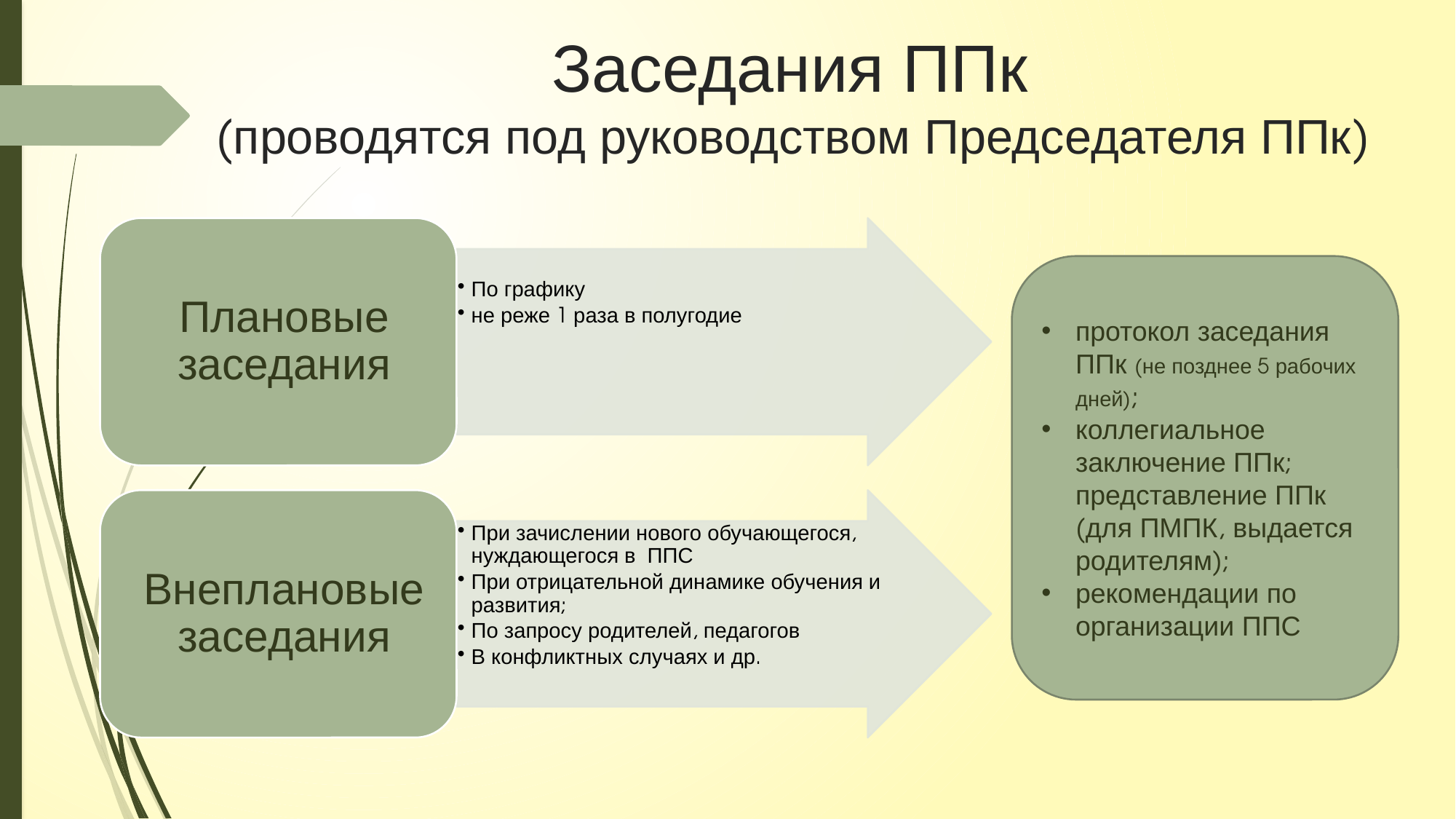

# Заседания ППк (проводятся под руководством Председателя ППк)

По графику
не реже 1 раза в полугодие
Плановые заседания
При зачислении нового обучающегося, нуждающегося в  ППС
При отрицательной динамике обучения и развития;
По запросу родителей, педагогов
В конфликтных случаях и др.
Внеплановые заседания
протокол заседания ППк (не позднее 5 рабочих дней);
коллегиальное заключение ППк; представление ППк (для ПМПК, выдается родителям);
рекомендации по организации ППС